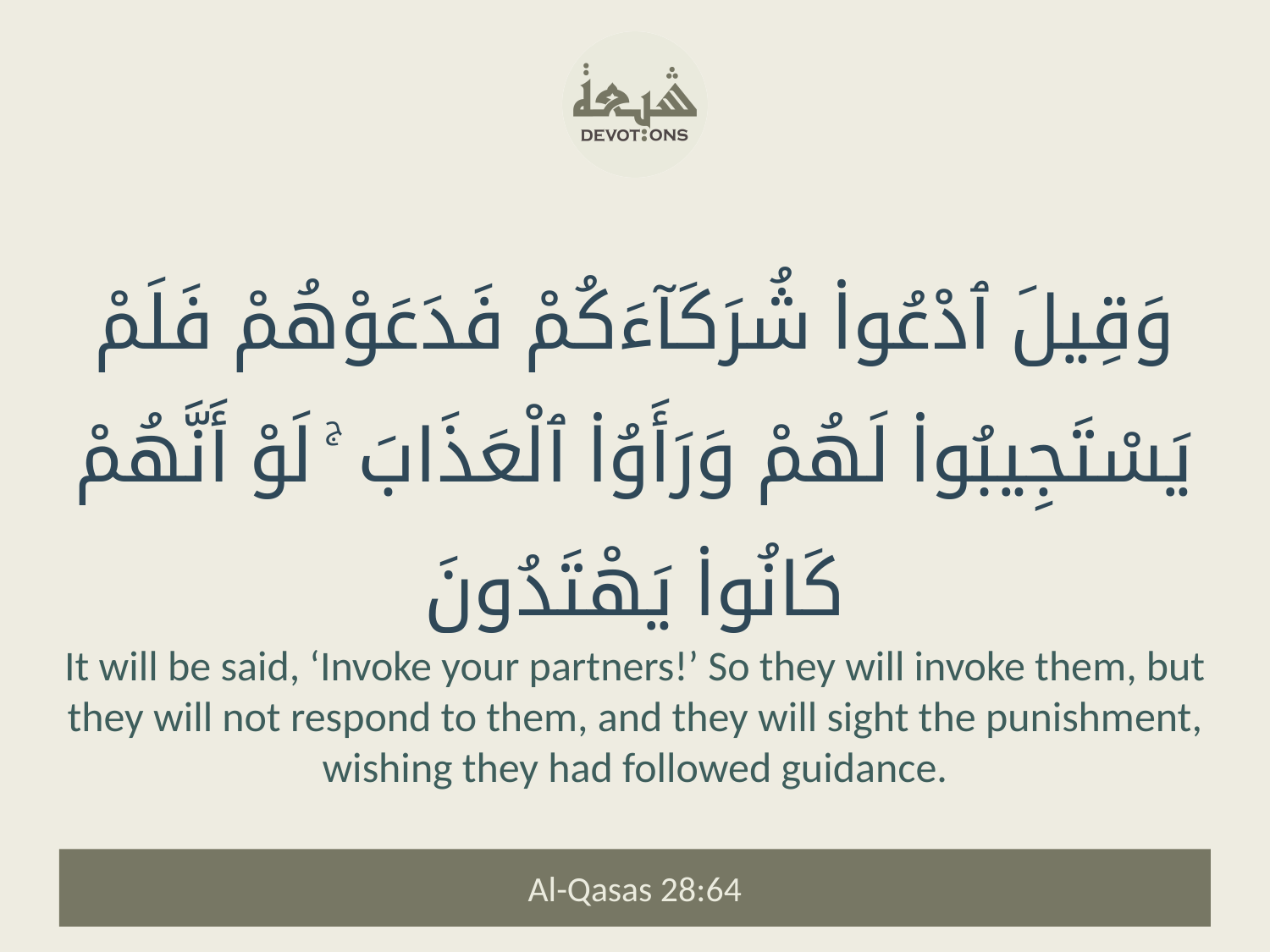

وَقِيلَ ٱدْعُوا۟ شُرَكَآءَكُمْ فَدَعَوْهُمْ فَلَمْ يَسْتَجِيبُوا۟ لَهُمْ وَرَأَوُا۟ ٱلْعَذَابَ ۚ لَوْ أَنَّهُمْ كَانُوا۟ يَهْتَدُونَ
It will be said, ‘Invoke your partners!’ So they will invoke them, but they will not respond to them, and they will sight the punishment, wishing they had followed guidance.
Al-Qasas 28:64